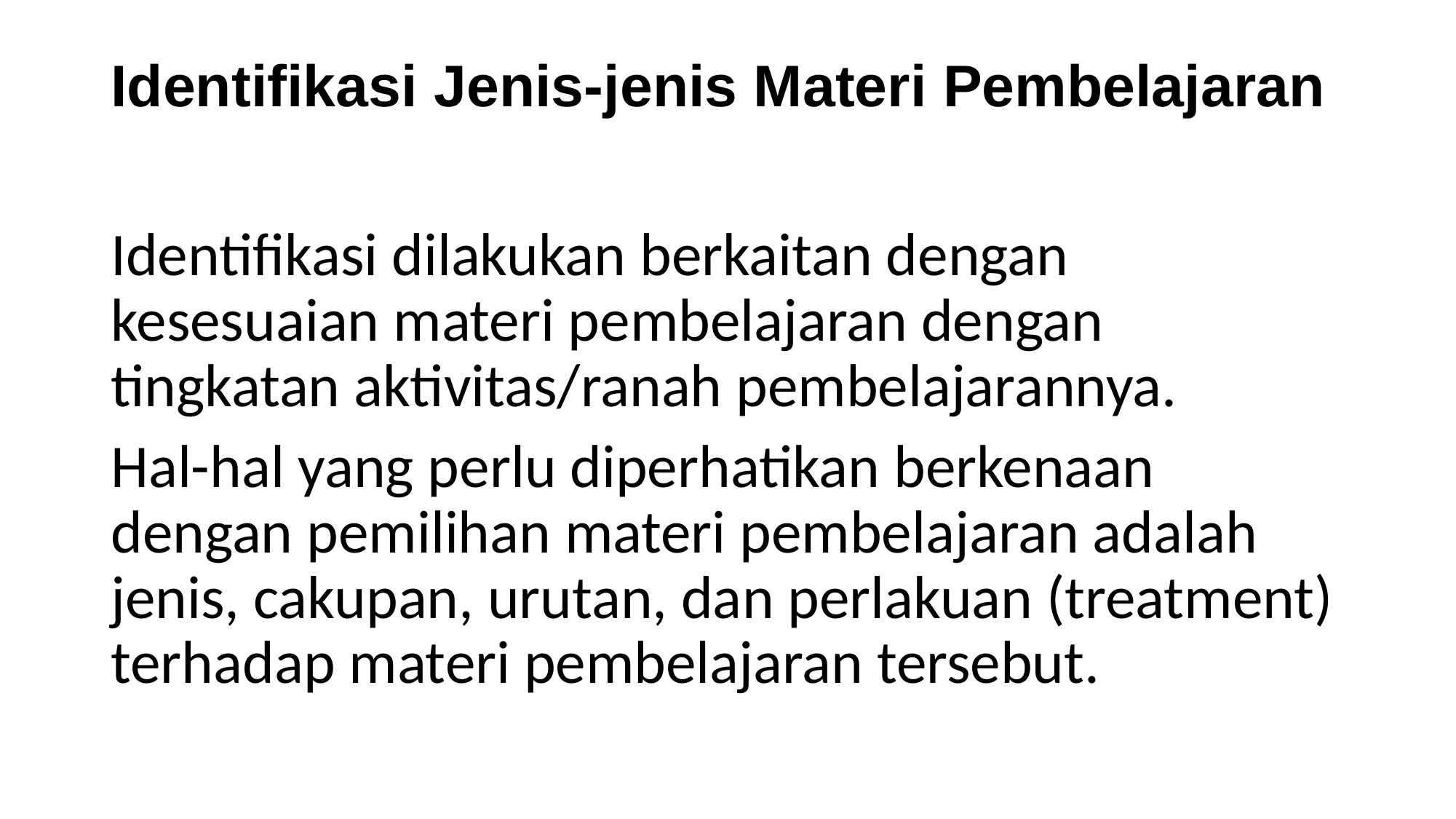

# Identifikasi Jenis-jenis Materi Pembelajaran
Identifikasi dilakukan berkaitan dengan kesesuaian materi pembelajaran dengan tingkatan aktivitas/ranah pembelajarannya.
Hal-hal yang perlu diperhatikan berkenaan dengan pemilihan materi pembelajaran adalah jenis, cakupan, urutan, dan perlakuan (treatment) terhadap materi pembelajaran tersebut.